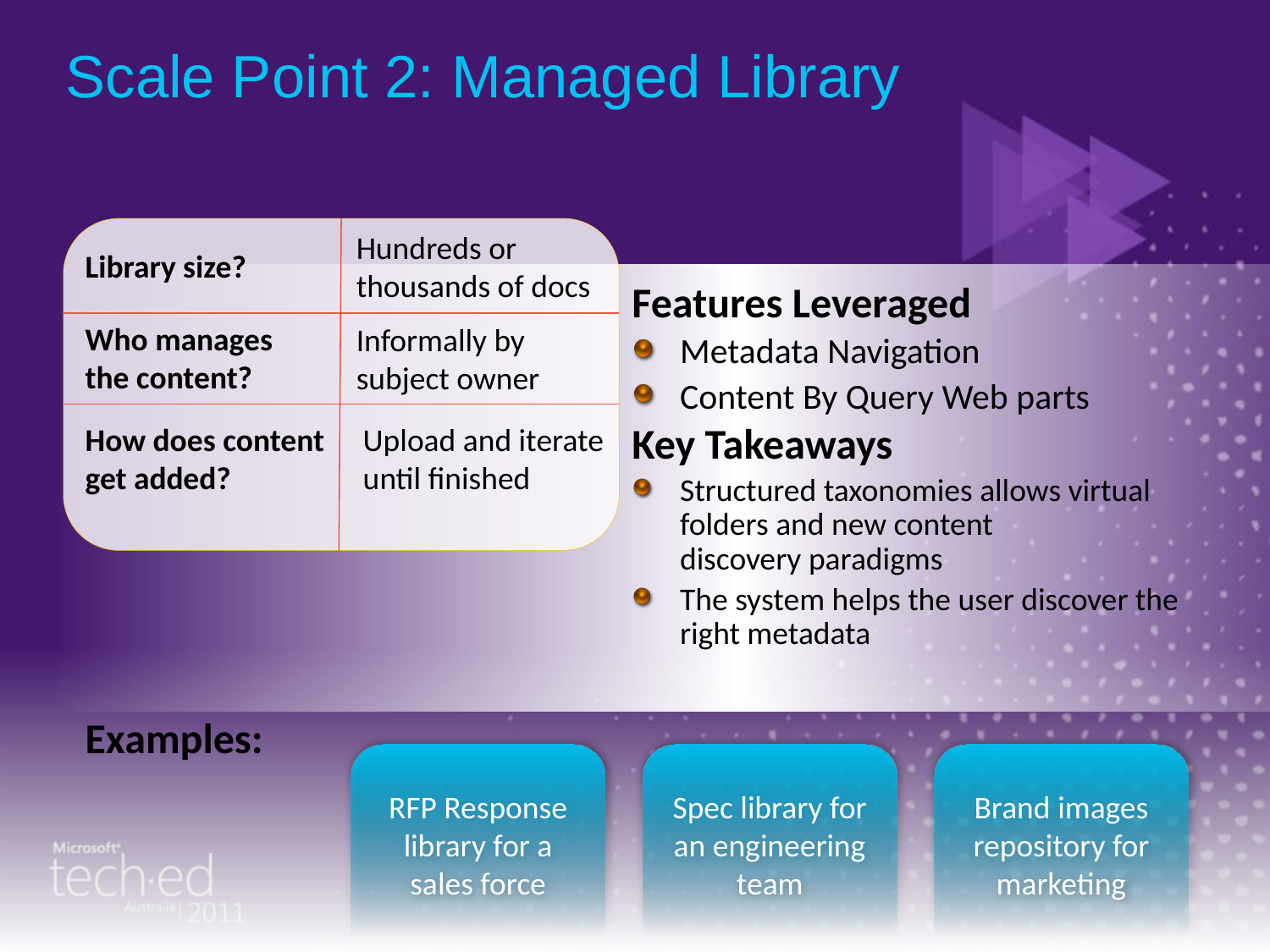

# Scale Point 2: Managed Library

Hundreds or thousands of docs
Library size?
Who manages the content?
Informally by subject owner
Upload and iterate until finished
How does content get added?

Features Leveraged
Metadata Navigation
Content By Query Web parts
Key Takeaways
Structured taxonomies allows virtual folders and new content
discovery paradigms
The system helps the user discover the right metadata

Examples:
RFP Response library for a sales force
Spec library for an engineering team
Brand images repository for marketing